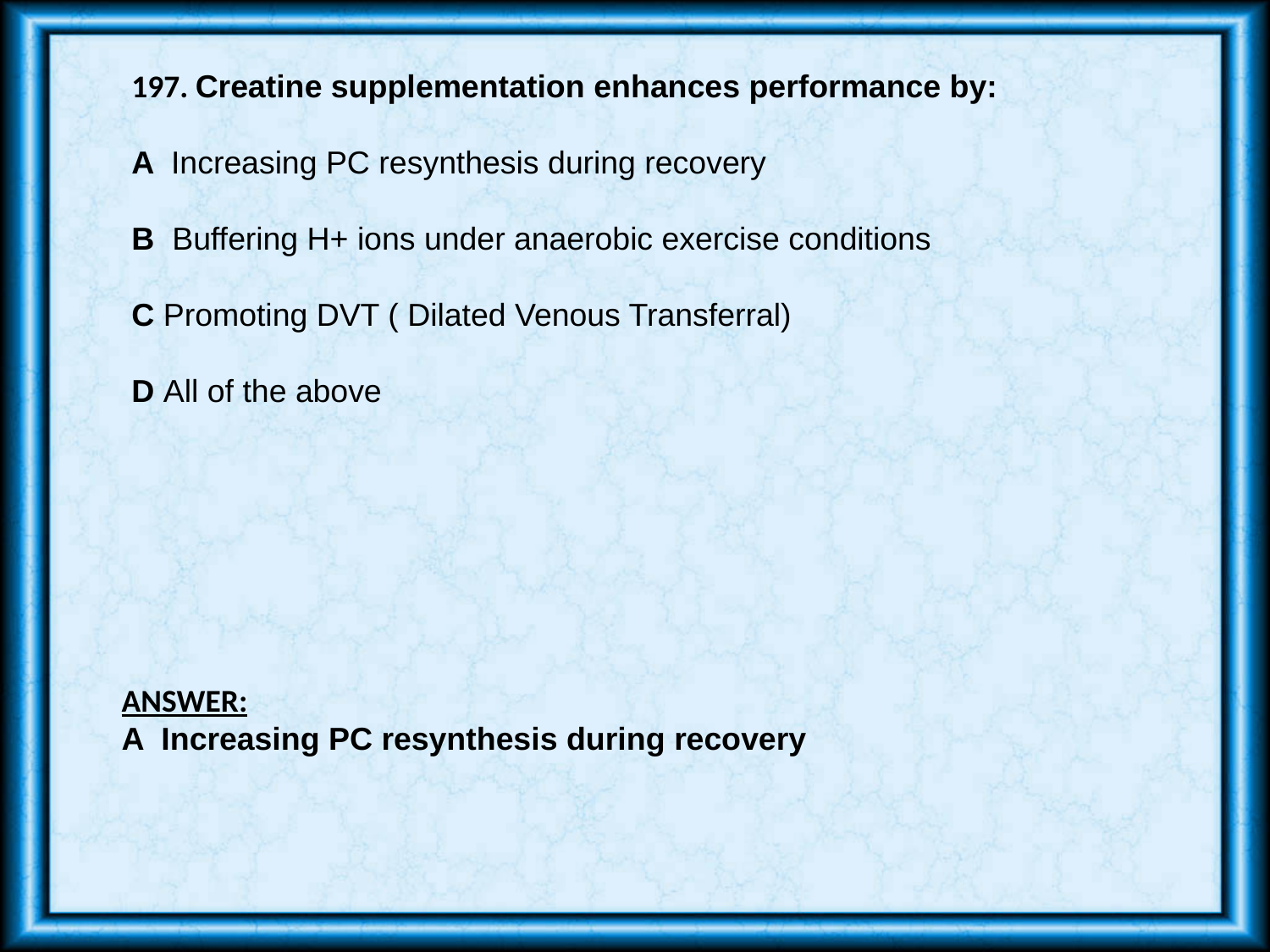

197. Creatine supplementation enhances performance by:

A  Increasing PC resynthesis during recovery

B  Buffering H+ ions under anaerobic exercise conditions

C Promoting DVT ( Dilated Venous Transferral)

D All of the above
ANSWER:
A  Increasing PC resynthesis during recovery